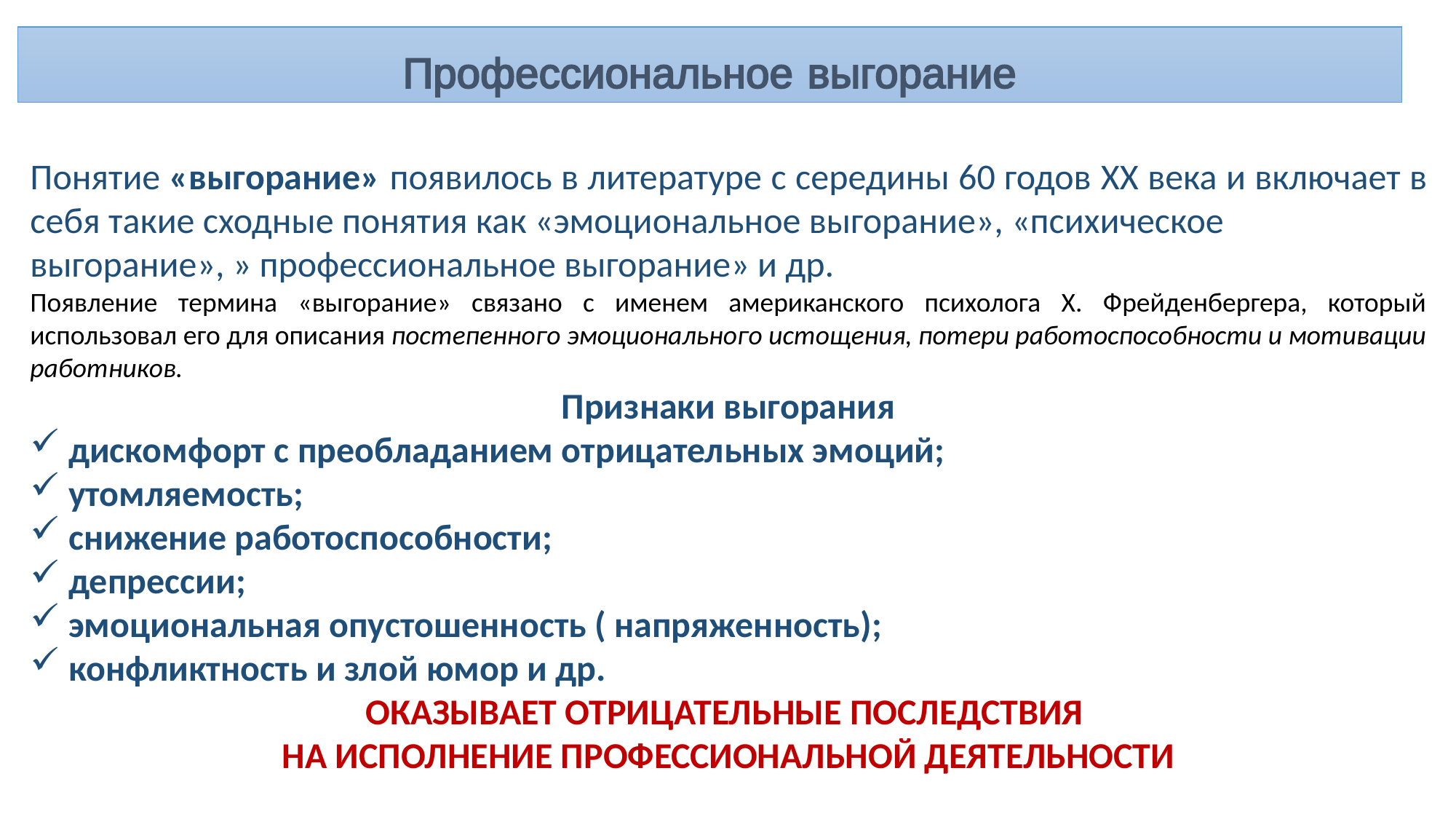

# Профессиональное выгорание

Понятие «выгорание» появилось в литературе с середины 60 годов XX века и включает в себя такие сходные понятия как «эмоциональное выгорание», «психическое
выгорание», » профессиональное выгорание» и др.
Появление термина «выгорание» связано с именем американского психолога Х. Фрейденбергера, который использовал его для описания постепенного эмоционального истощения, потери работоспособности и мотивации работников.
Признаки выгорания
 дискомфорт с преобладанием отрицательных эмоций;
 утомляемость;
 снижение работоспособности;
 депрессии;
 эмоциональная опустошенность ( напряженность);
 конфликтность и злой юмор и др.
ОКАЗЫВАЕТ ОТРИЦАТЕЛЬНЫЕ ПОСЛЕДСТВИЯ
НА ИСПОЛНЕНИЕ ПРОФЕССИОНАЛЬНОЙ ДЕЯТЕЛЬНОСТИ

;
 другими словами, нехватка подкрепляющих стимулов.